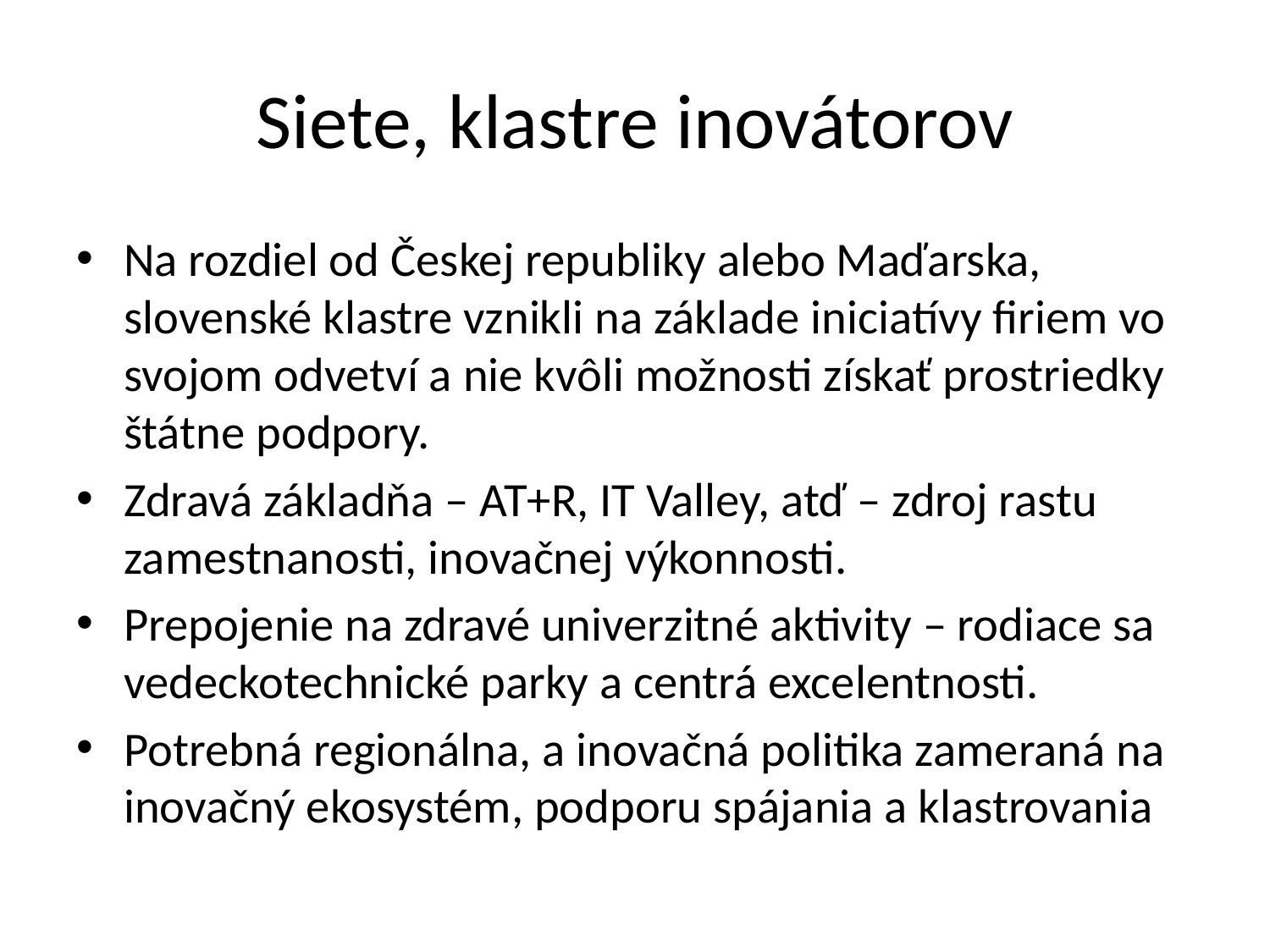

# Siete, klastre inovátorov
Na rozdiel od Českej republiky alebo Maďarska, slovenské klastre vznikli na základe iniciatívy firiem vo svojom odvetví a nie kvôli možnosti získať prostriedky štátne podpory.
Zdravá základňa – AT+R, IT Valley, atď – zdroj rastu zamestnanosti, inovačnej výkonnosti.
Prepojenie na zdravé univerzitné aktivity – rodiace sa vedeckotechnické parky a centrá excelentnosti.
Potrebná regionálna, a inovačná politika zameraná na inovačný ekosystém, podporu spájania a klastrovania